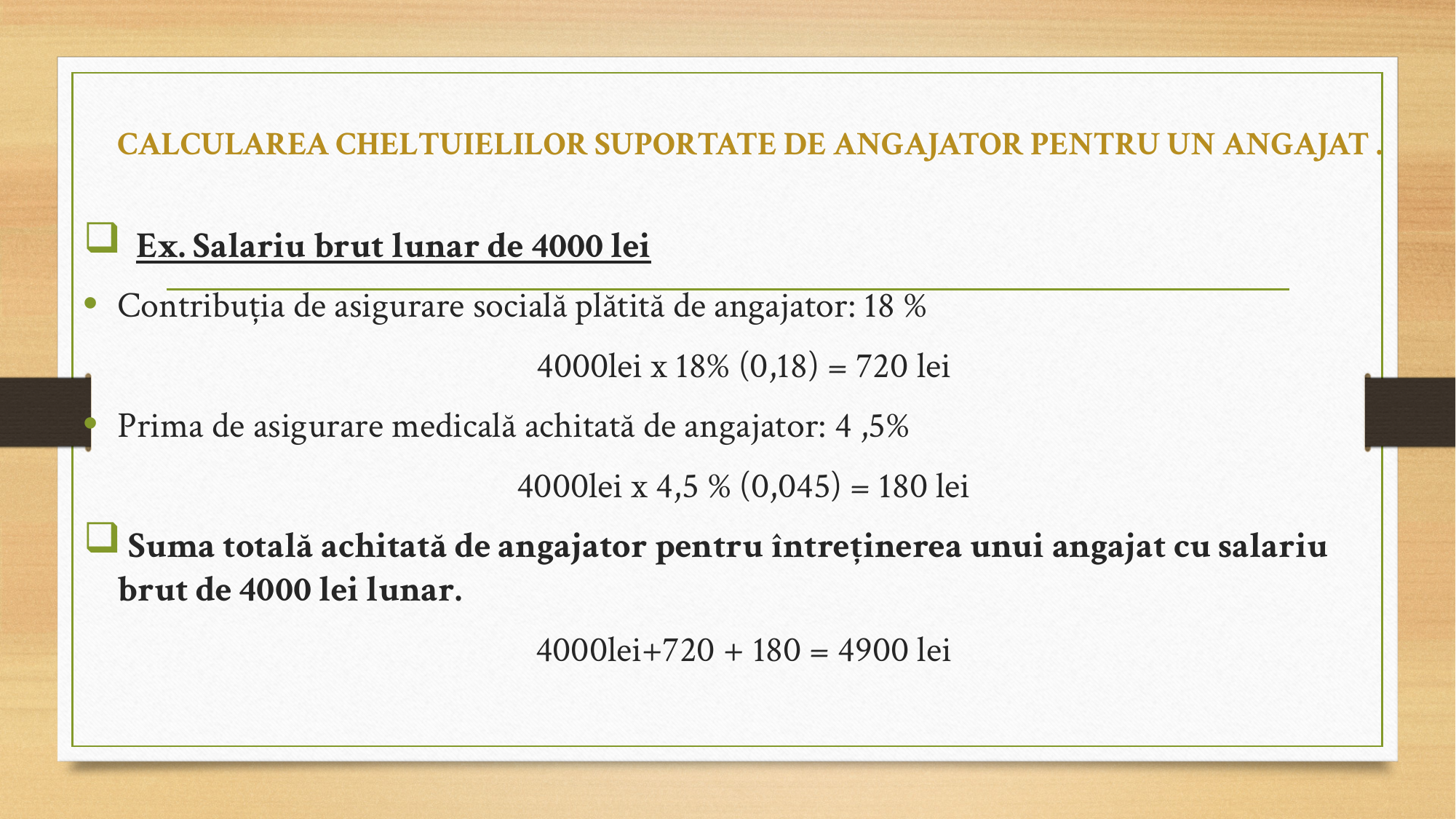

# CALCULAREA CHELTUIELILOR SUPORTATE DE ANGAJATOR PENTRU UN ANGAJAT .
  Ex. Salariu brut lunar de 4000 lei
Contribuția de asigurare socială plătită de angajator: 18 %
4000lei x 18% (0,18) = 720 lei
Prima de asigurare medicală achitată de angajator: 4 ,5%
4000lei x 4,5 % (0,045) = 180 lei
 Suma totală achitată de angajator pentru întreținerea unui angajat cu salariu brut de 4000 lei lunar.
4000lei+720 + 180 = 4900 lei